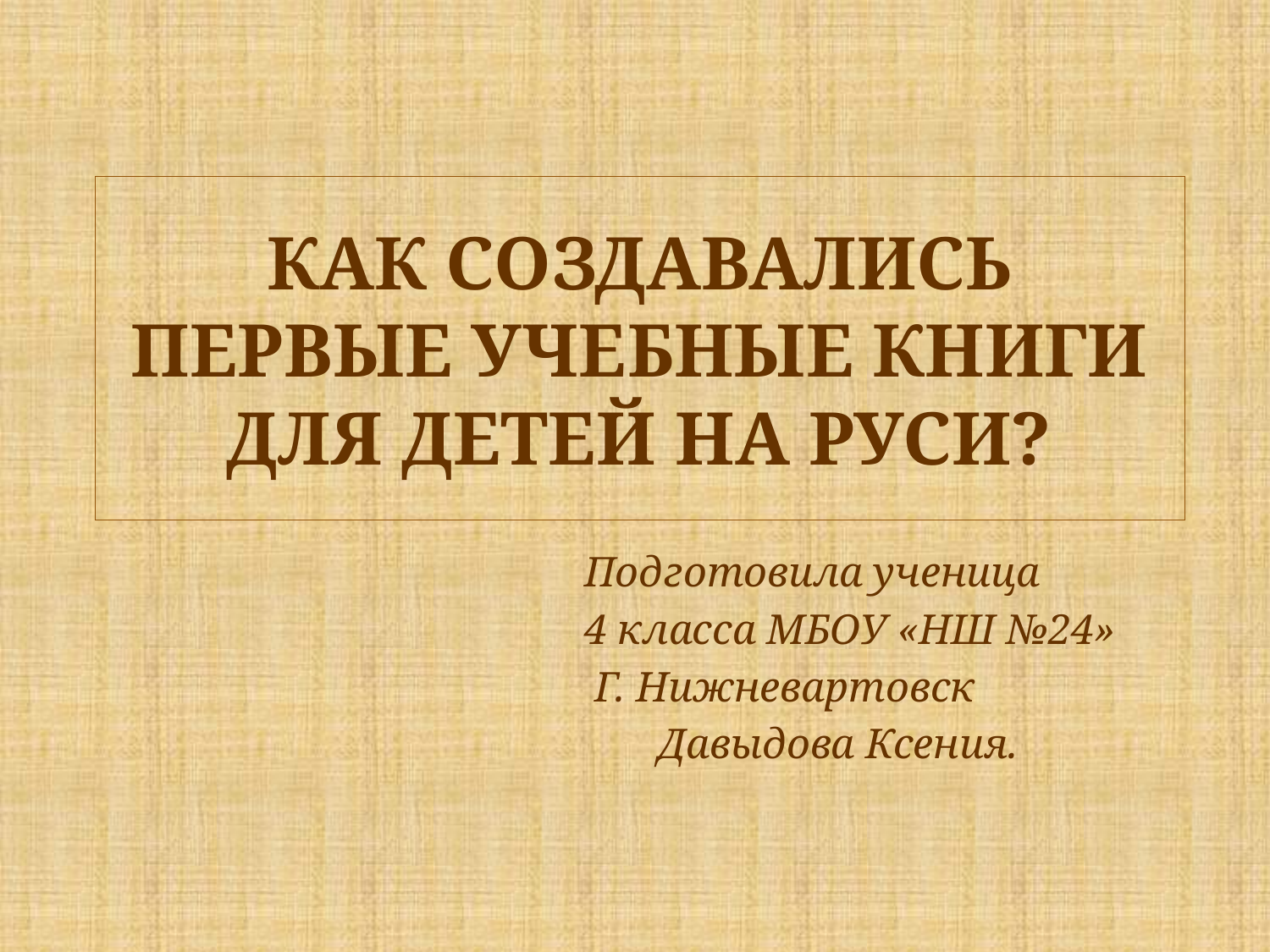

# КАК СОЗДАВАЛИСЬ ПЕРВЫЕ УЧЕБНЫЕ КНИГИ ДЛЯ ДЕТЕЙ НА РУСИ?
                                    Подготовила ученица
                                    4 класса МБОУ «НШ №24»
                                     Г. Нижневартовск
                                           Давыдова Ксения.